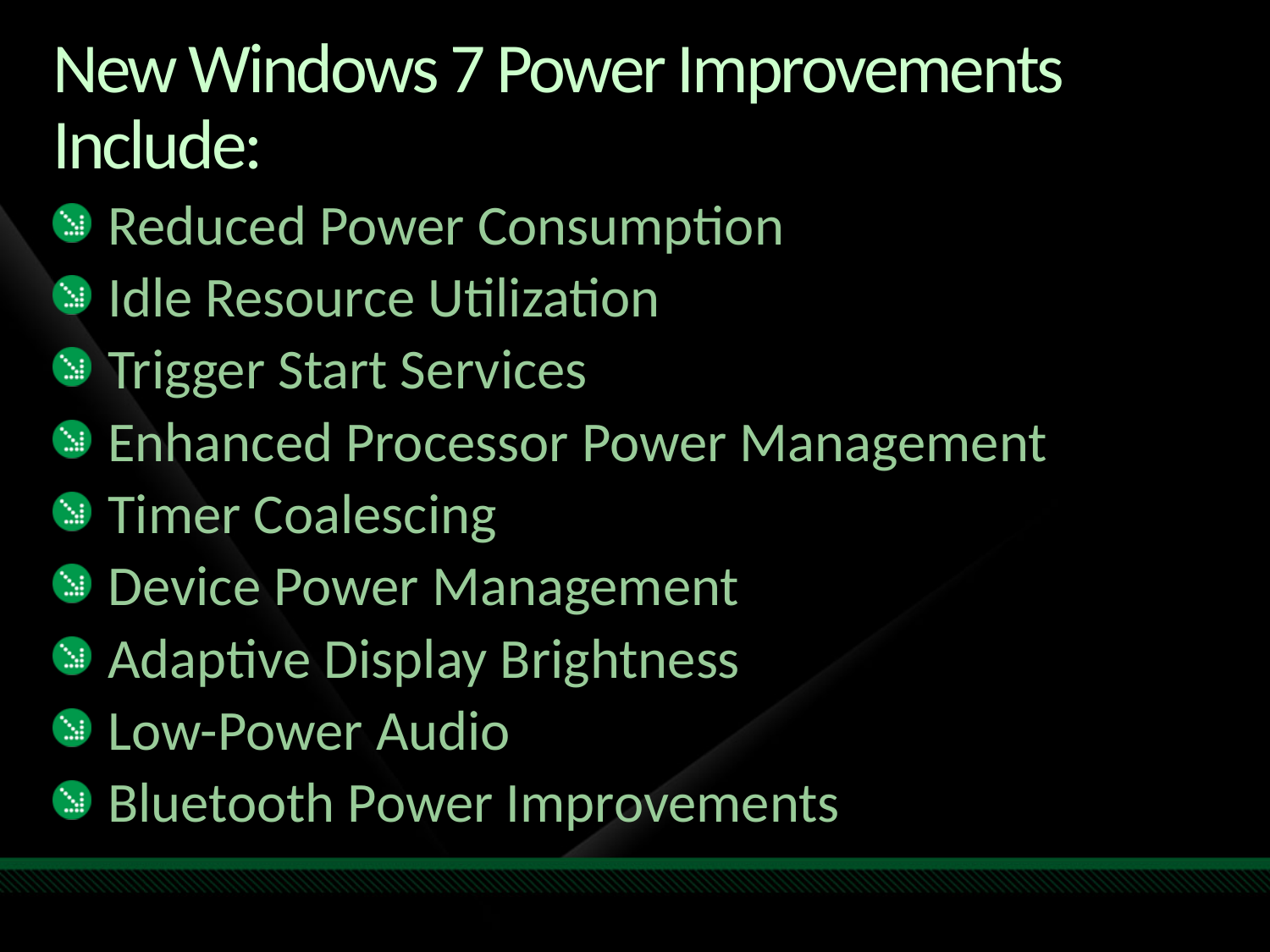

# New Windows 7 Power Improvements Include:
Reduced Power Consumption
Idle Resource Utilization
Trigger Start Services
Enhanced Processor Power Management
Timer Coalescing
Device Power Management
Adaptive Display Brightness
Low-Power Audio
Bluetooth Power Improvements